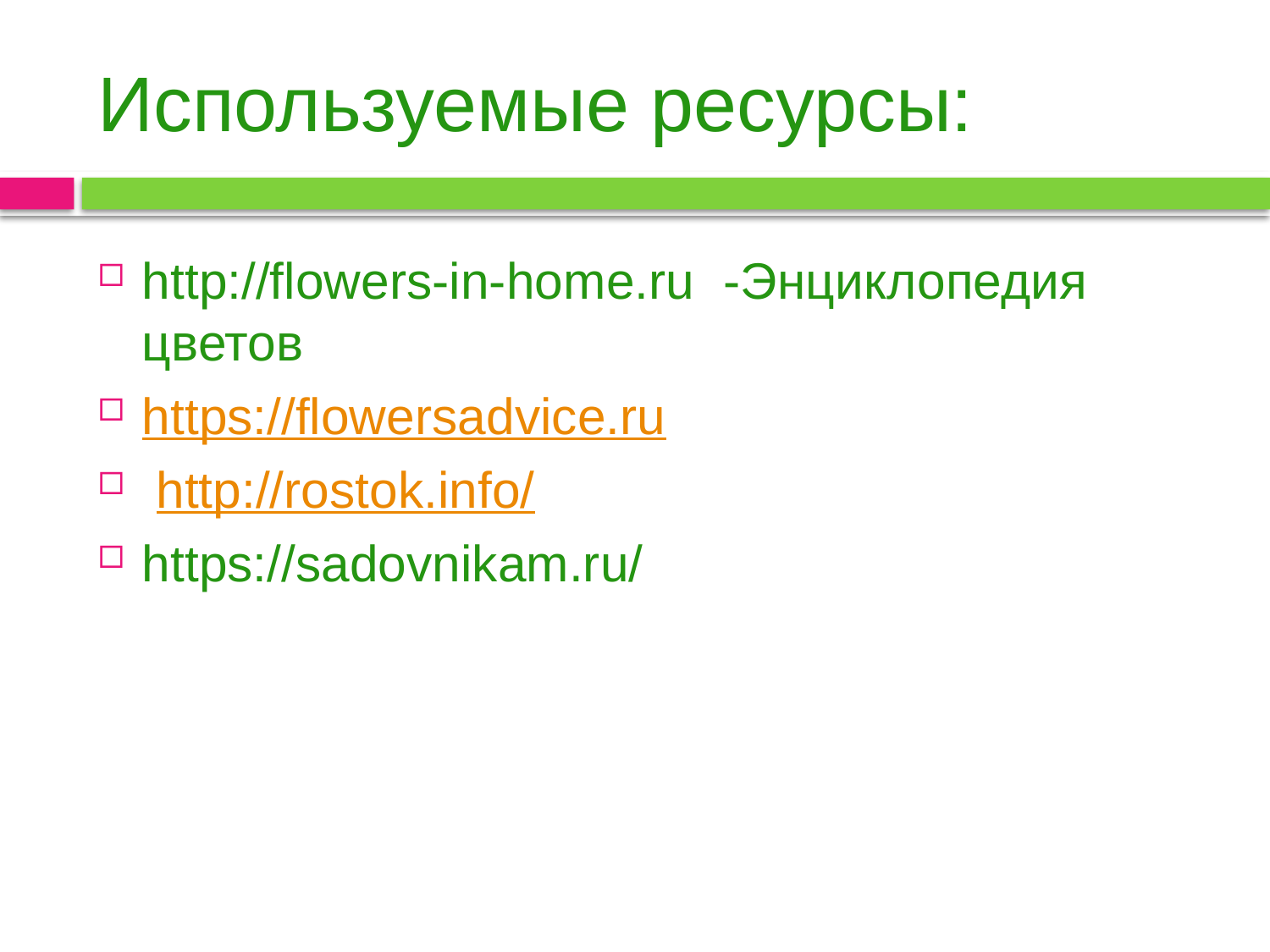

# Используемые ресурсы:
http://flowers-in-home.ru  -Энциклопедия цветов
https://flowersadvice.ru
 http://rostok.info/
https://sadovnikam.ru/